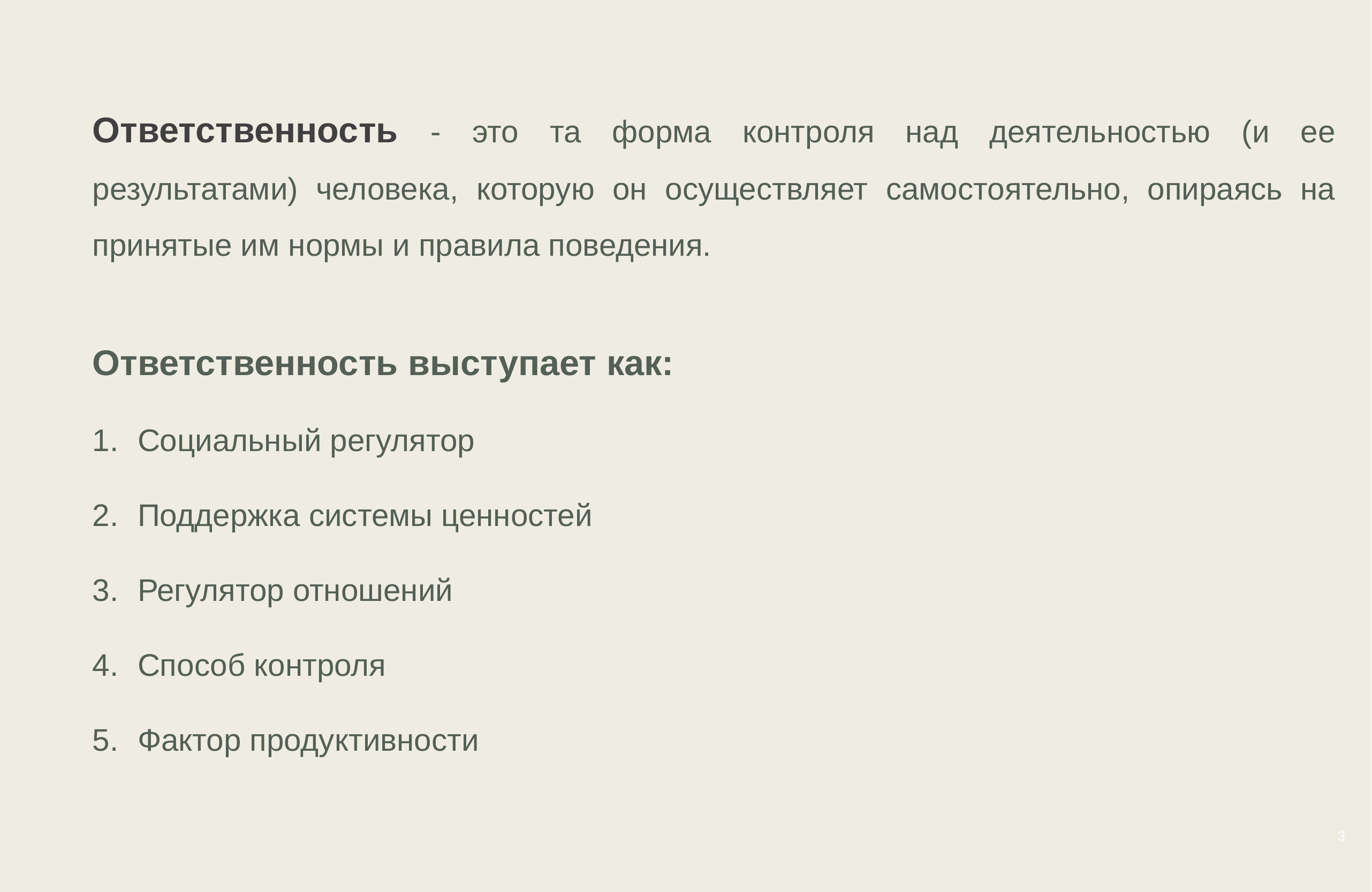

Ответственность - это та форма контроля над деятельностью (и ее результатами) человека, которую он осуществляет самостоятельно, опираясь на принятые им нормы и правила поведения.

Ответственность выступает как:
Социальный регулятор
Поддержка системы ценностей
Регулятор отношений
Способ контроля
Фактор продуктивности

3